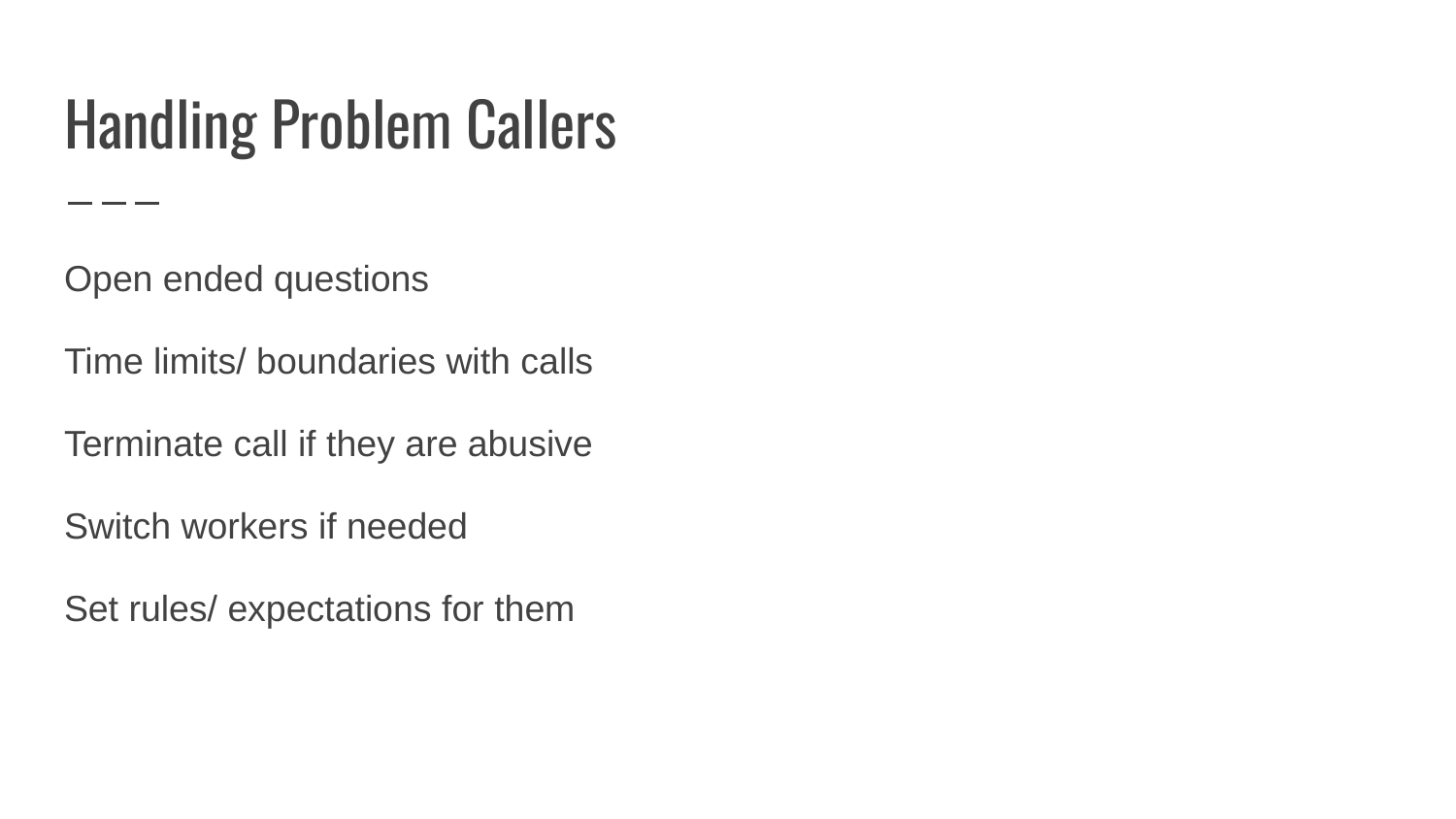

# Handling Problem Callers
Open ended questions
Time limits/ boundaries with calls
Terminate call if they are abusive
Switch workers if needed
Set rules/ expectations for them